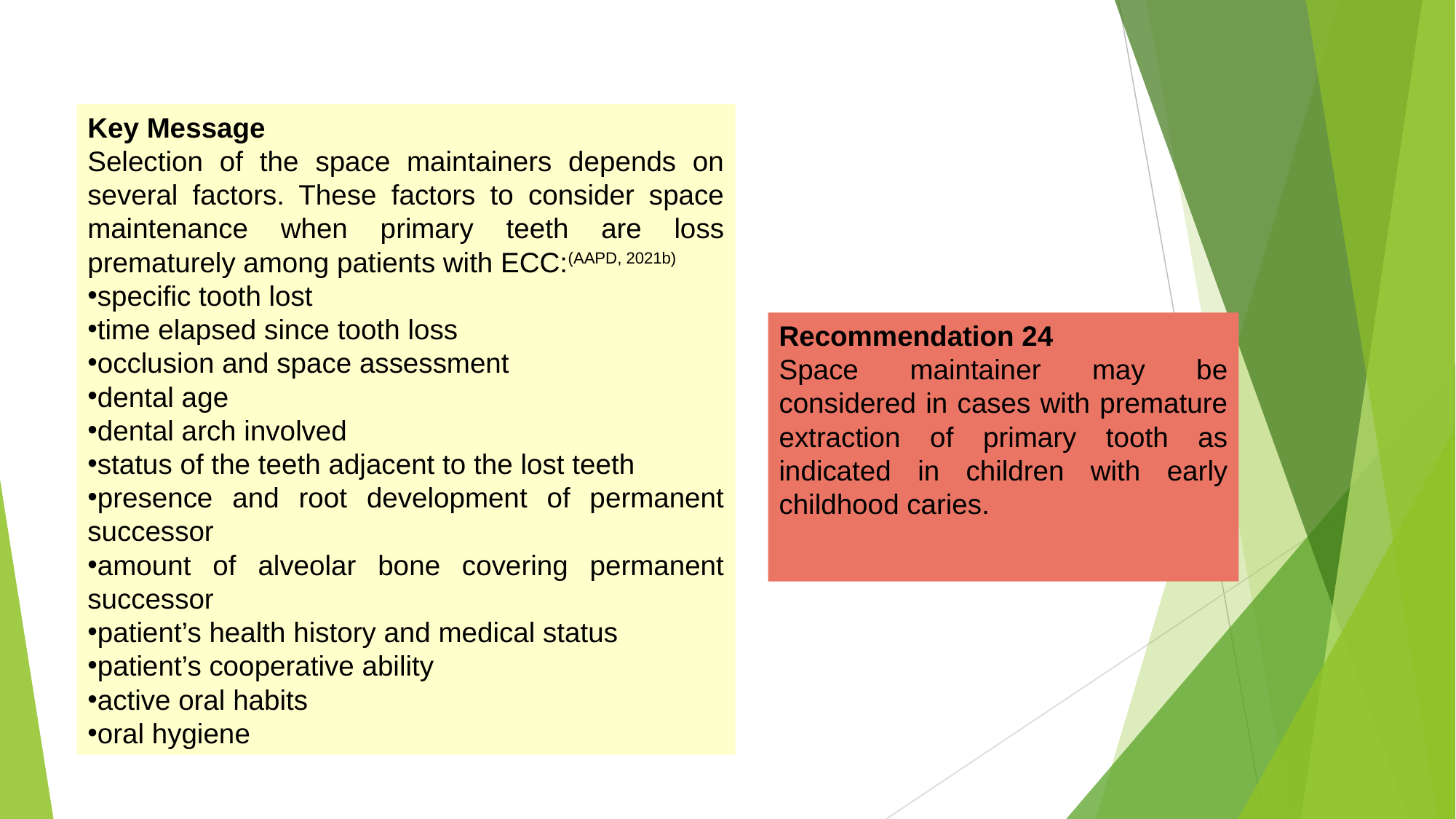

Key Message
Selection of the space maintainers depends on several factors. These factors to consider space maintenance when primary teeth are loss prematurely among patients with ECC:(AAPD, 2021b)
specific tooth lost
time elapsed since tooth loss
occlusion and space assessment
dental age
dental arch involved
status of the teeth adjacent to the lost teeth
presence and root development of permanent successor
amount of alveolar bone covering permanent successor
patient’s health history and medical status
patient’s cooperative ability
active oral habits
oral hygiene
Recommendation 24
Space maintainer may be considered in cases with premature extraction of primary tooth as indicated in children with early childhood caries.